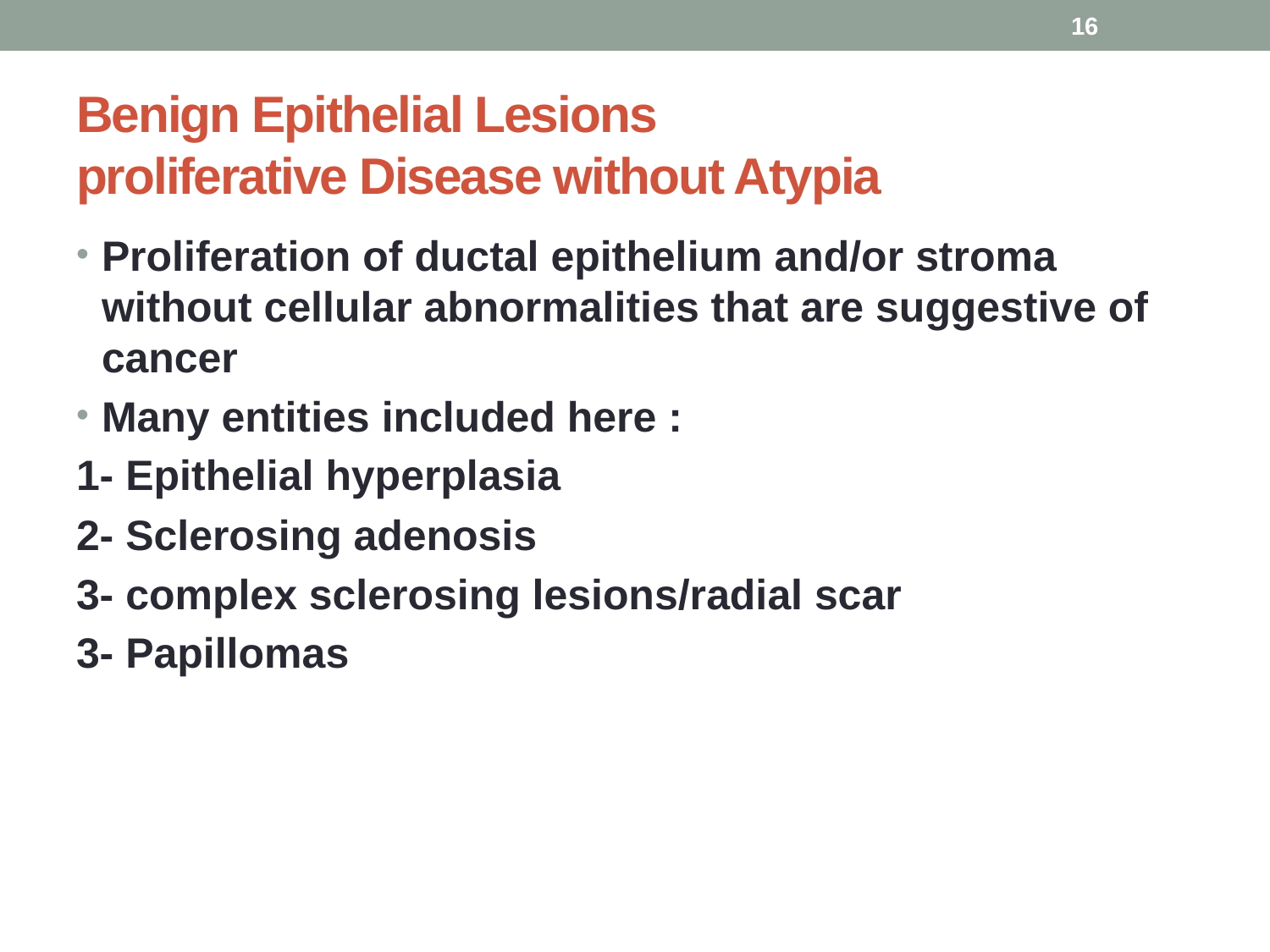

16
# Benign Epithelial Lesions proliferative Disease without Atypia
Proliferation of ductal epithelium and/or stroma without cellular abnormalities that are suggestive of cancer
Many entities included here :
1- Epithelial hyperplasia
2- Sclerosing adenosis
3- complex sclerosing lesions/radial scar
3- Papillomas